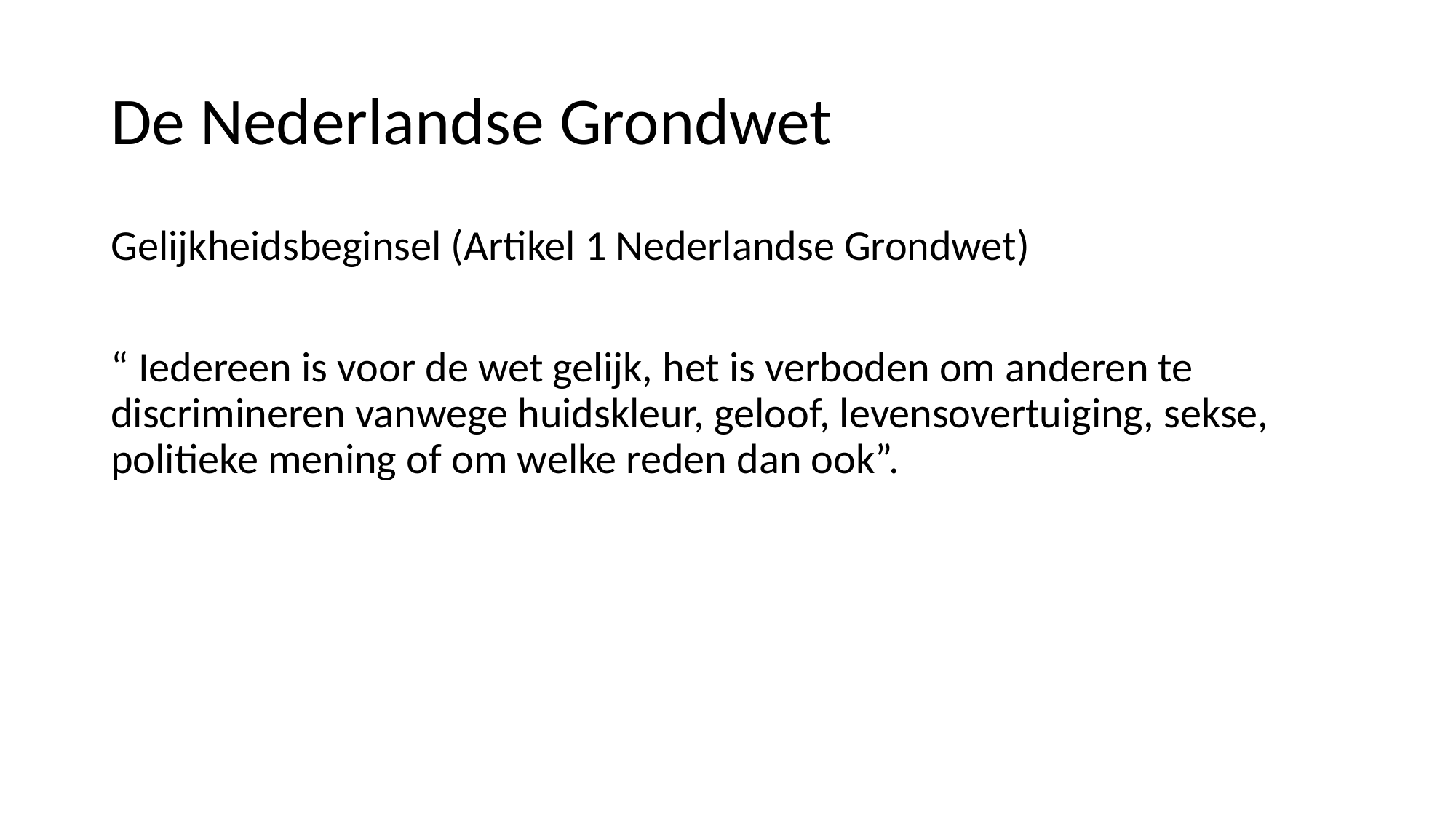

# De Nederlandse Grondwet
Gelijkheidsbeginsel (Artikel 1 Nederlandse Grondwet)

“ Iedereen is voor de wet gelijk, het is verboden om anderen te discrimineren vanwege huidskleur, geloof, levensovertuiging, sekse, politieke mening of om welke reden dan ook”.